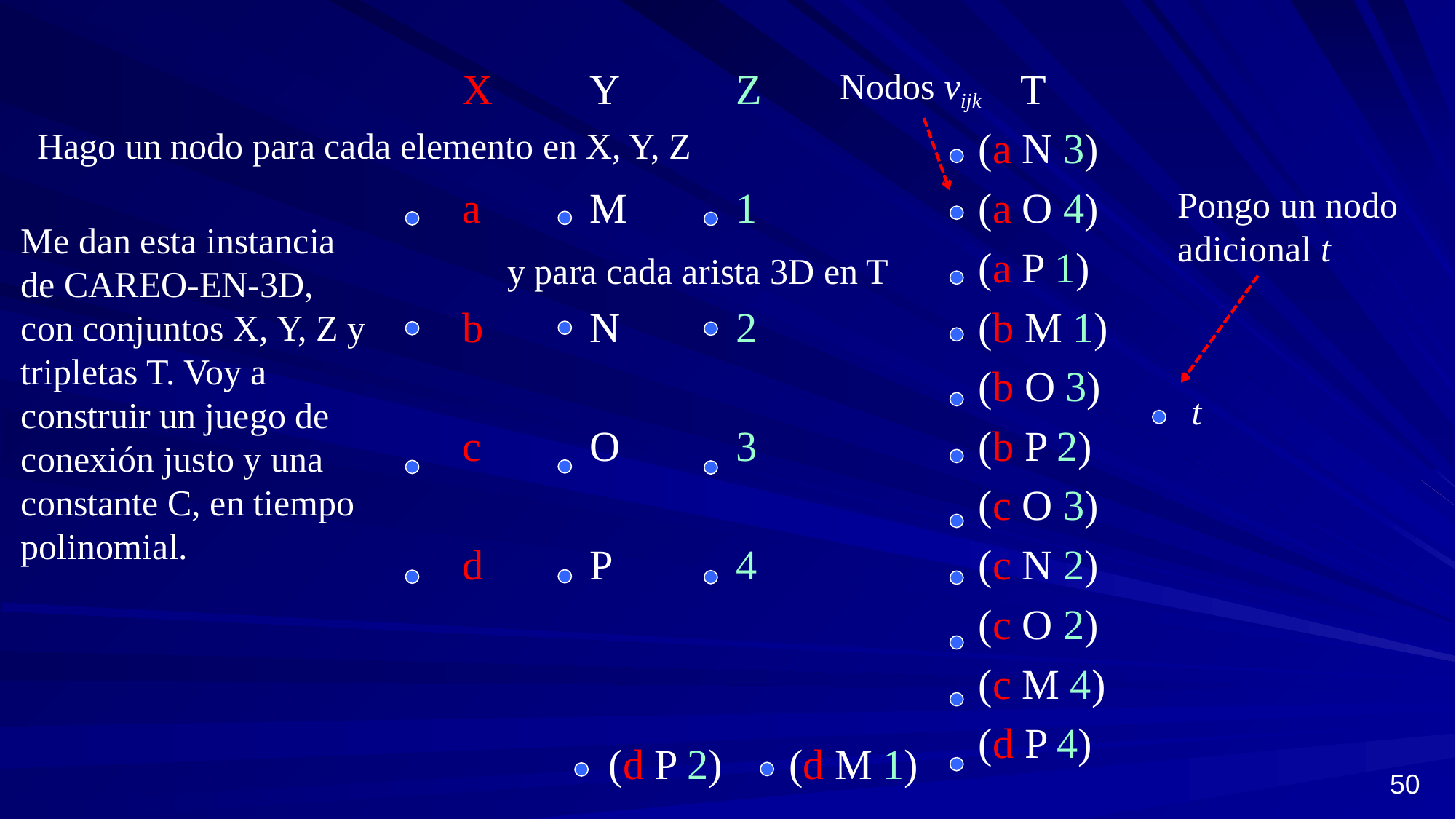

Z

1

2

3

4
    T
(a N 3)
(a O 4)
(a P 1)
(b M 1)
(b O 3)
(b P 2)
(c O 3)
(c N 2)
(c O 2)
(c M 4)
(d P 4)
X

a

b

c

d
Y

M

N

O

P
Nodos vijk
Hago un nodo para cada elemento en X, Y, Z

Pongo un nodo adicional t

Me dan esta instancia de CAREO-EN-3D, con conjuntos X, Y, Z y tripletas T. Voy a construir un juego de conexión justo y una constante C, en tiempo polinomial.

y para cada arista 3D en T

t

(d P 2)
(d M 1)

50